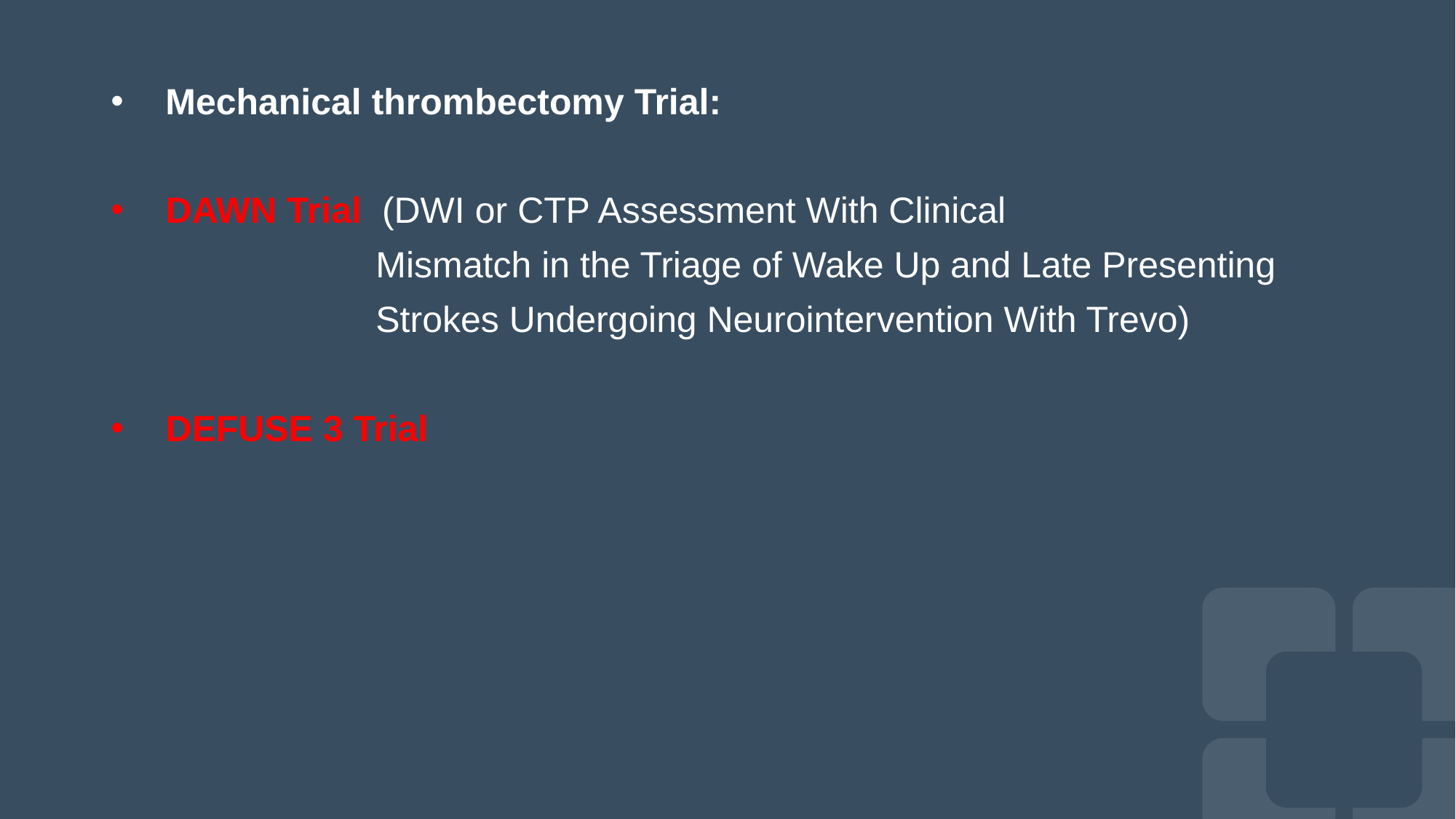

Mechanical thrombectomy Trial:

DAWN Trial  (DWI or CTP Assessment With Clinical
                          Mismatch in the Triage of Wake Up and Late Presenting
                          Strokes Undergoing Neurointervention With Trevo)

DEFUSE 3 Trial